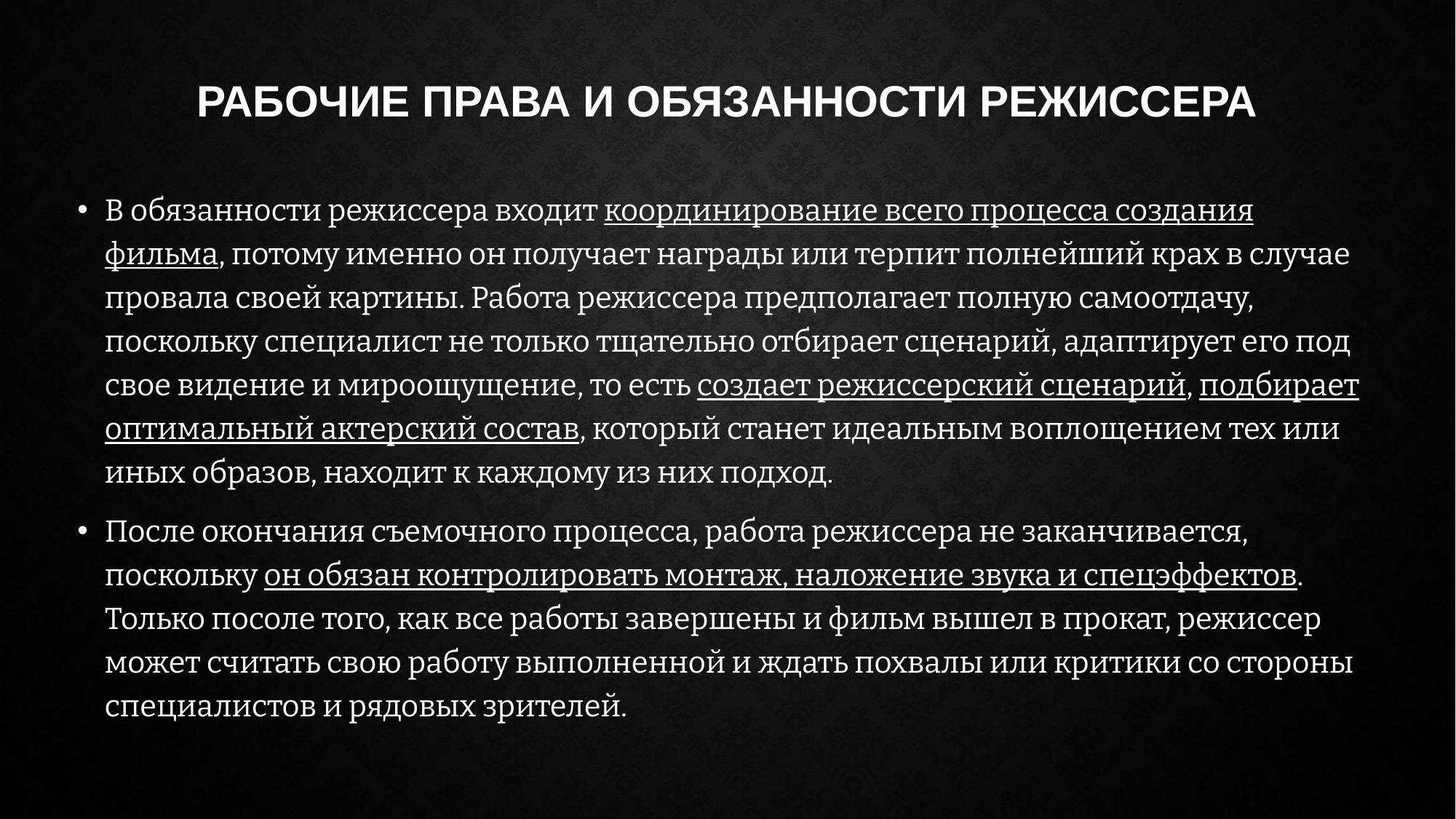

# Рабочие права и обязанности режиссера
В обязанности режиссера входит координирование всего процесса создания фильма, потому именно он получает награды или терпит полнейший крах в случае провала своей картины. Работа режиссера предполагает полную самоотдачу, поскольку специалист не только тщательно отбирает сценарий, адаптирует его под свое видение и мироощущение, то есть создает режиссерский сценарий, подбирает оптимальный актерский состав, который станет идеальным воплощением тех или иных образов, находит к каждому из них подход.
После окончания съемочного процесса, работа режиссера не заканчивается, поскольку он обязан контролировать монтаж, наложение звука и спецэффектов. Только посоле того, как все работы завершены и фильм вышел в прокат, режиссер может считать свою работу выполненной и ждать похвалы или критики со стороны специалистов и рядовых зрителей.